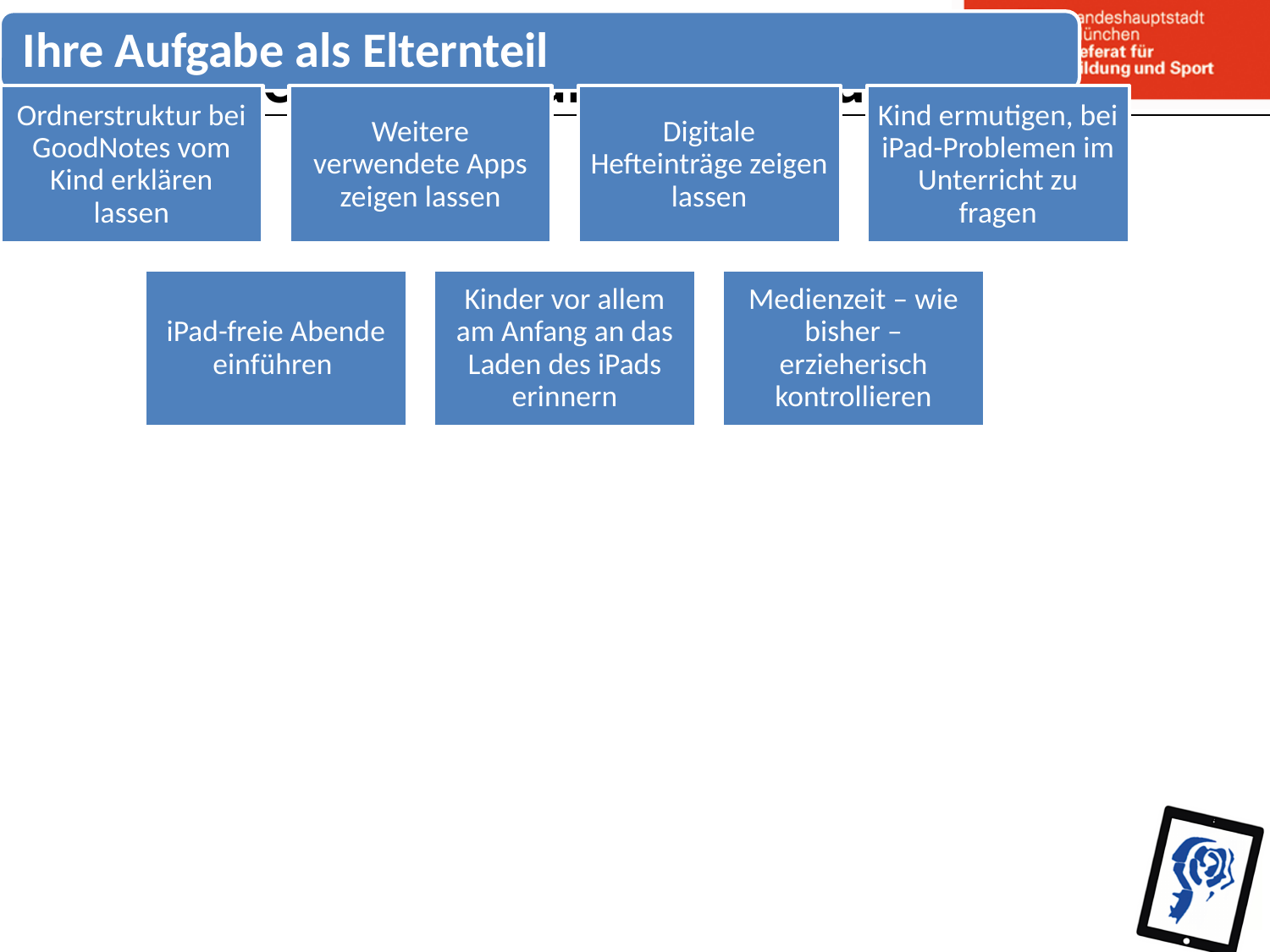

Ihre Aufgabe als Elternteil
Ordnerstruktur bei GoodNotes vom Kind erklären lassen
Weitere verwendete Apps zeigen lassen
Digitale Hefteinträge zeigen lassen
Kind ermutigen, bei iPad-Problemen im Unterricht zu fragen
iPad-freie Abende einführen
Kinder vor allem am Anfang an das Laden des iPads erinnern
Medienzeit – wie bisher – erzieherisch kontrollieren